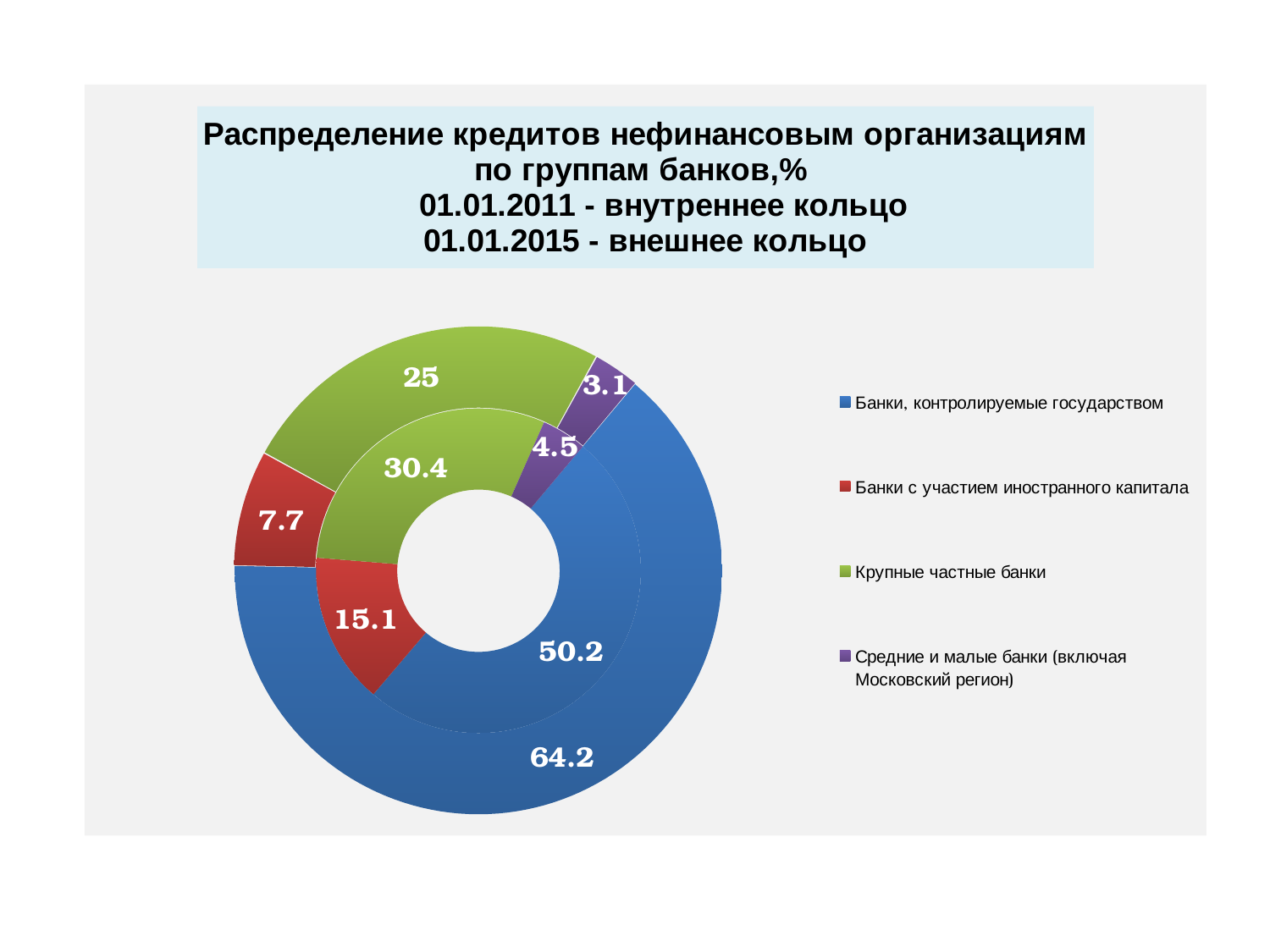

### Chart: Распределение кредитов нефинансовым организациям по группам банков,%
    01.01.2011 - внутреннее кольцо
01.01.2015 - внешнее кольцо

| Category | 01.01.2011 | 01.01.2015 |
|---|---|---|
| Банки, контролируемые государством | 50.2 | 64.2 |
| Банки с участием иностранного капитала | 15.1 | 7.7 |
| Крупные частные банки | 30.4 | 25.0 |
| Средние и малые банки (включая Московский регион) | 4.5 | 3.0999999999999988 |